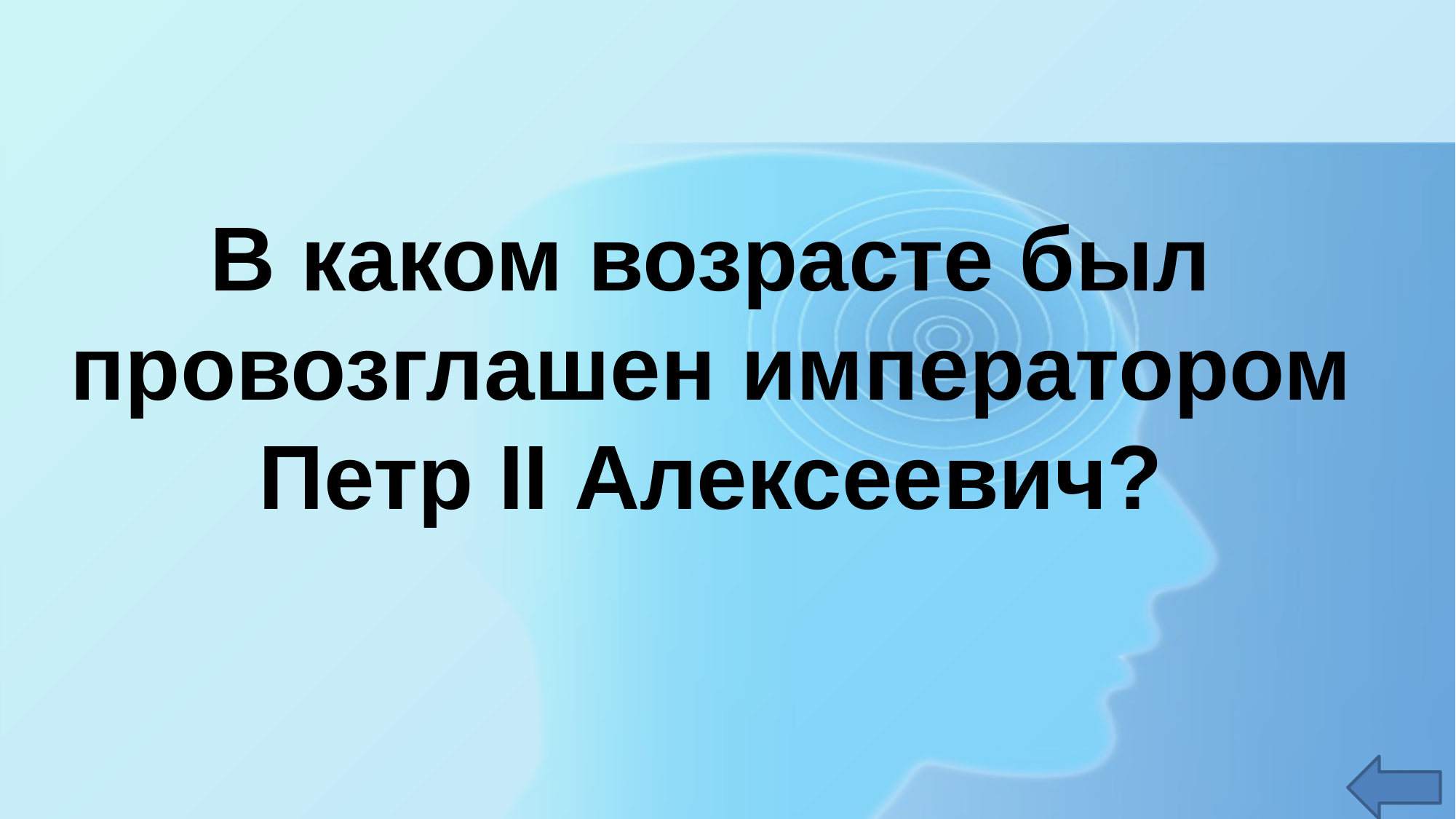

# В каком возрасте был провозглашен императором Петр II Алексеевич?